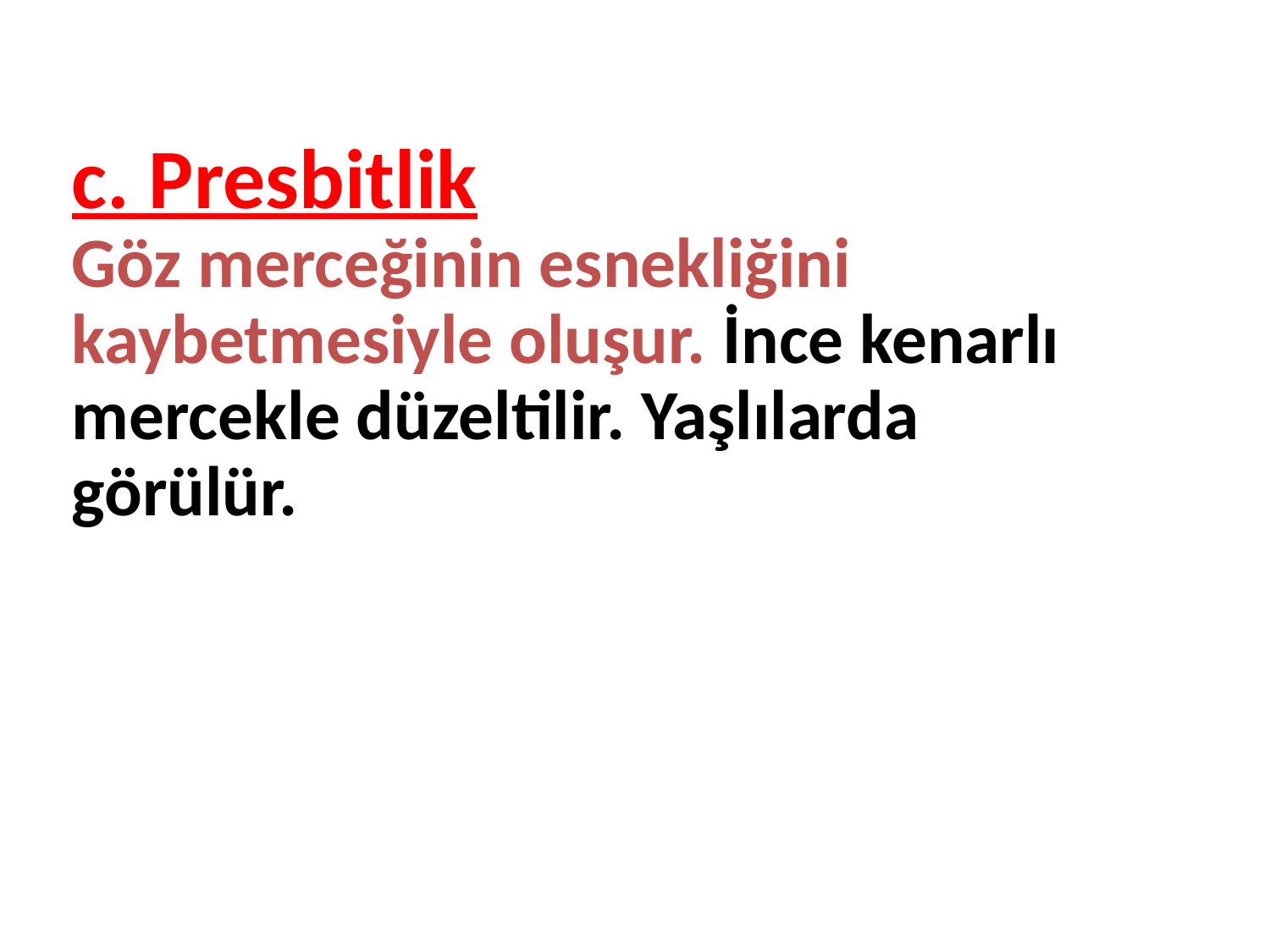

c. Presbitlik
Göz merceğinin esnekliğini kaybetmesiyle oluşur. İnce kenarlı mercekle düzeltilir. Yaşlılarda görülür.